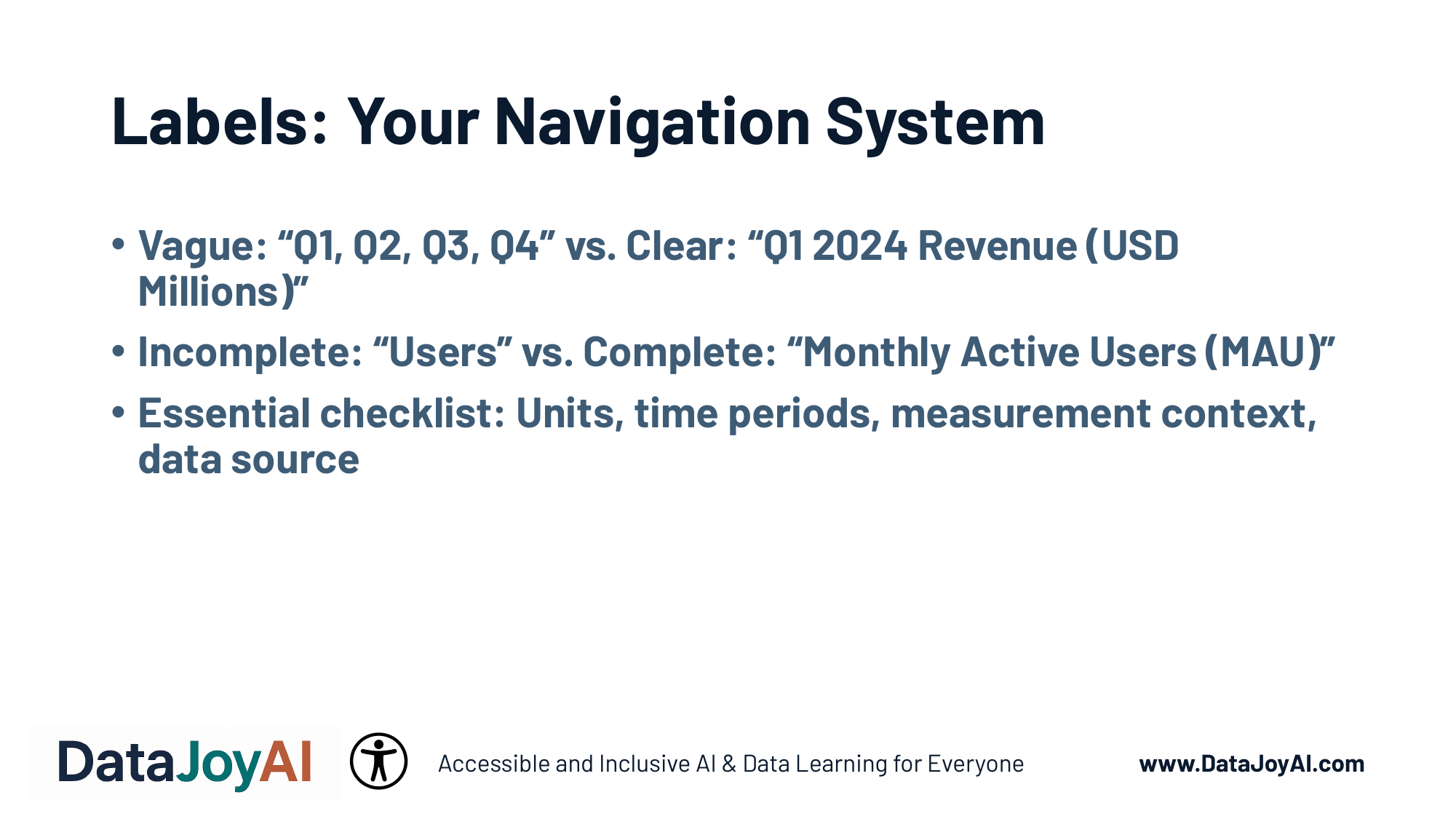

# Labels: Your Navigation System
Vague: “Q1, Q2, Q3, Q4” vs. Clear: “Q1 2024 Revenue (USD Millions)”
Incomplete: “Users” vs. Complete: “Monthly Active Users (MAU)”
Essential checklist: Units, time periods, measurement context, data source